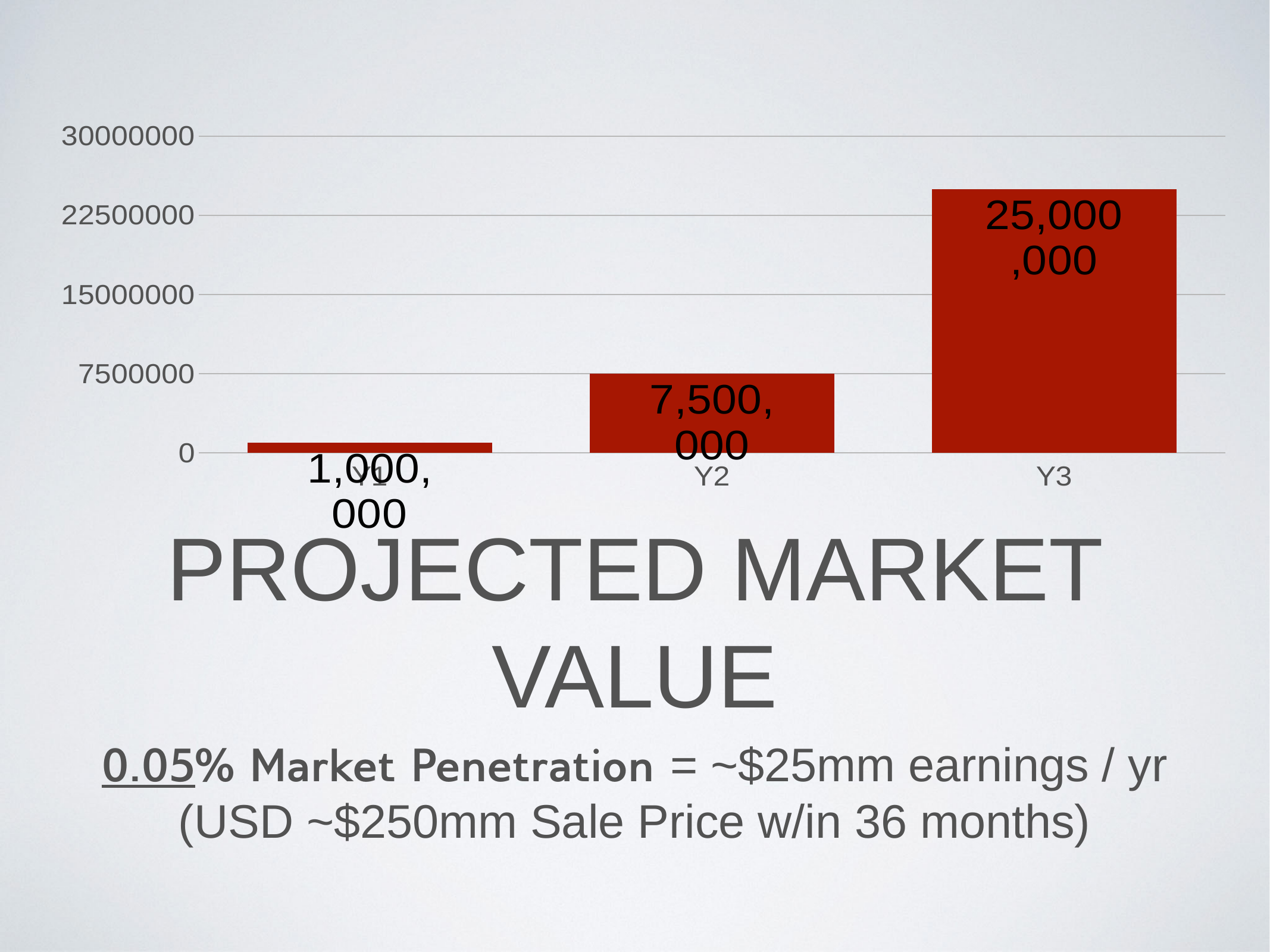

### Chart

| Category | Region 2 |
|---|---|
| Y1 | 1000000.0 |
| Y2 | 7500000.0 |
| Y3 | 25000000.0 |
# Projected market value
0.05% Market Penetration = ~$25mm earnings / yr
(USD ~$250mm Sale Price w/in 36 months)